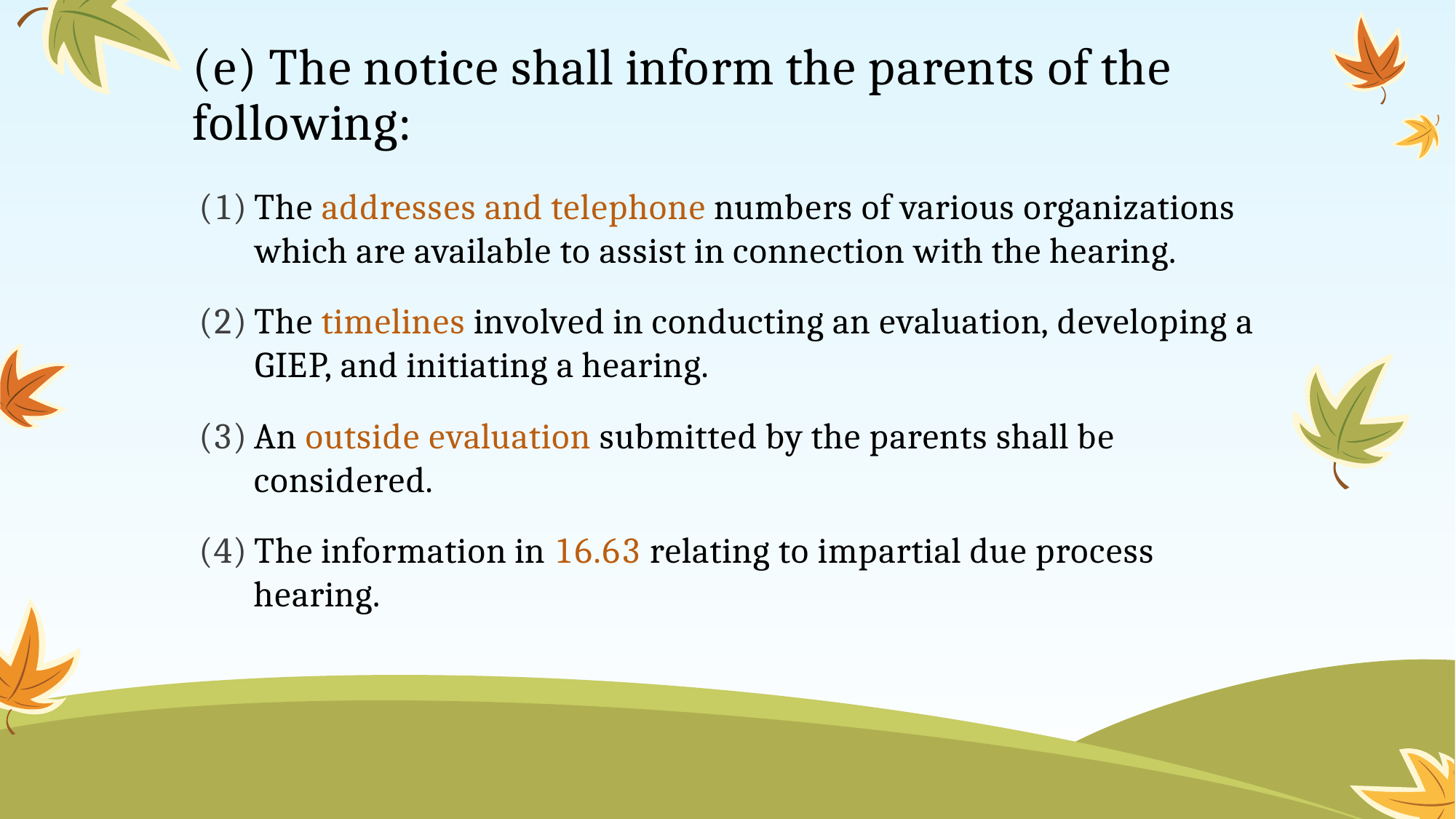

# (e) The notice shall inform the parents of the following:
The addresses and telephone numbers of various organizations which are available to assist in connection with the hearing.
The timelines involved in conducting an evaluation, developing a GIEP, and initiating a hearing.
An outside evaluation submitted by the parents shall be considered.
The information in 16.63 relating to impartial due process hearing.